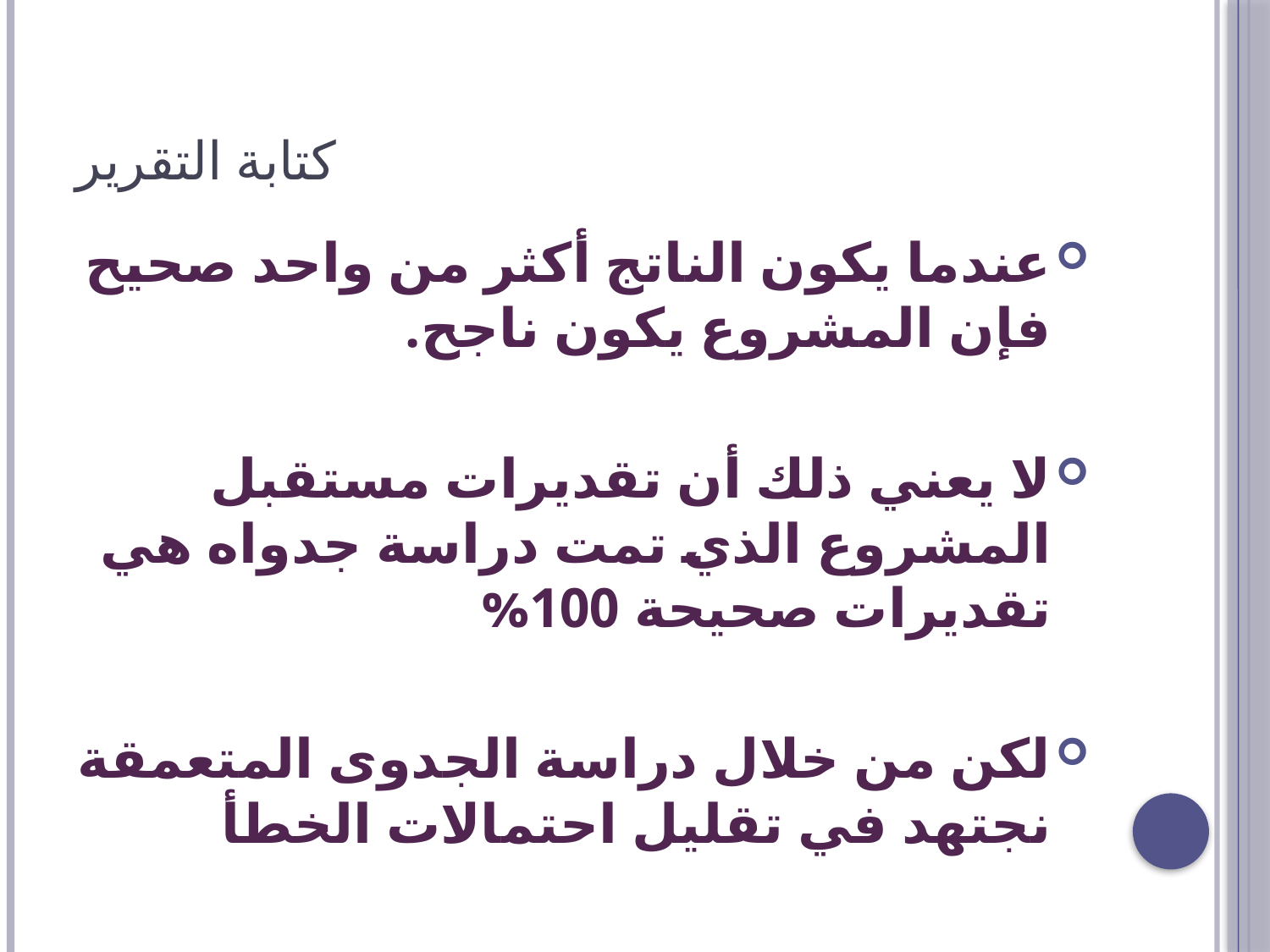

# كتابة التقرير
عندما يكون الناتج أكثر من واحد صحيح فإن المشروع يكون ناجح.

لا يعني ذلك أن تقديرات مستقبل المشروع الذي تمت دراسة جدواه هي تقديرات صحيحة 100%

لكن من خلال دراسة الجدوى المتعمقة نجتهد في تقليل احتمالات الخطأ